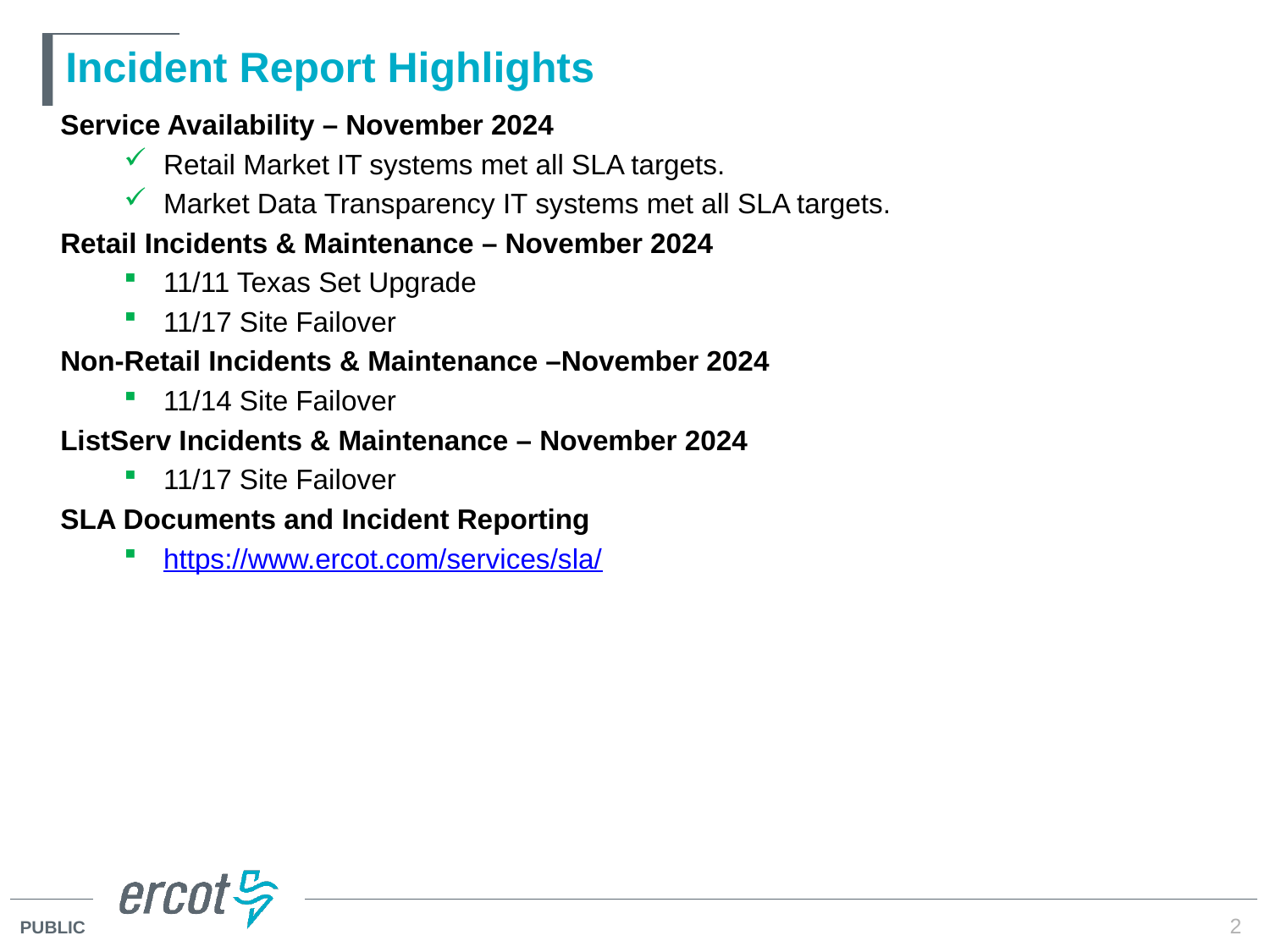

# Incident Report Highlights
Service Availability – November 2024
Retail Market IT systems met all SLA targets.
Market Data Transparency IT systems met all SLA targets.
Retail Incidents & Maintenance – November 2024
11/11 Texas Set Upgrade
11/17 Site Failover
Non-Retail Incidents & Maintenance –November 2024
11/14 Site Failover
ListServ Incidents & Maintenance – November 2024
11/17 Site Failover
SLA Documents and Incident Reporting
https://www.ercot.com/services/sla/

2